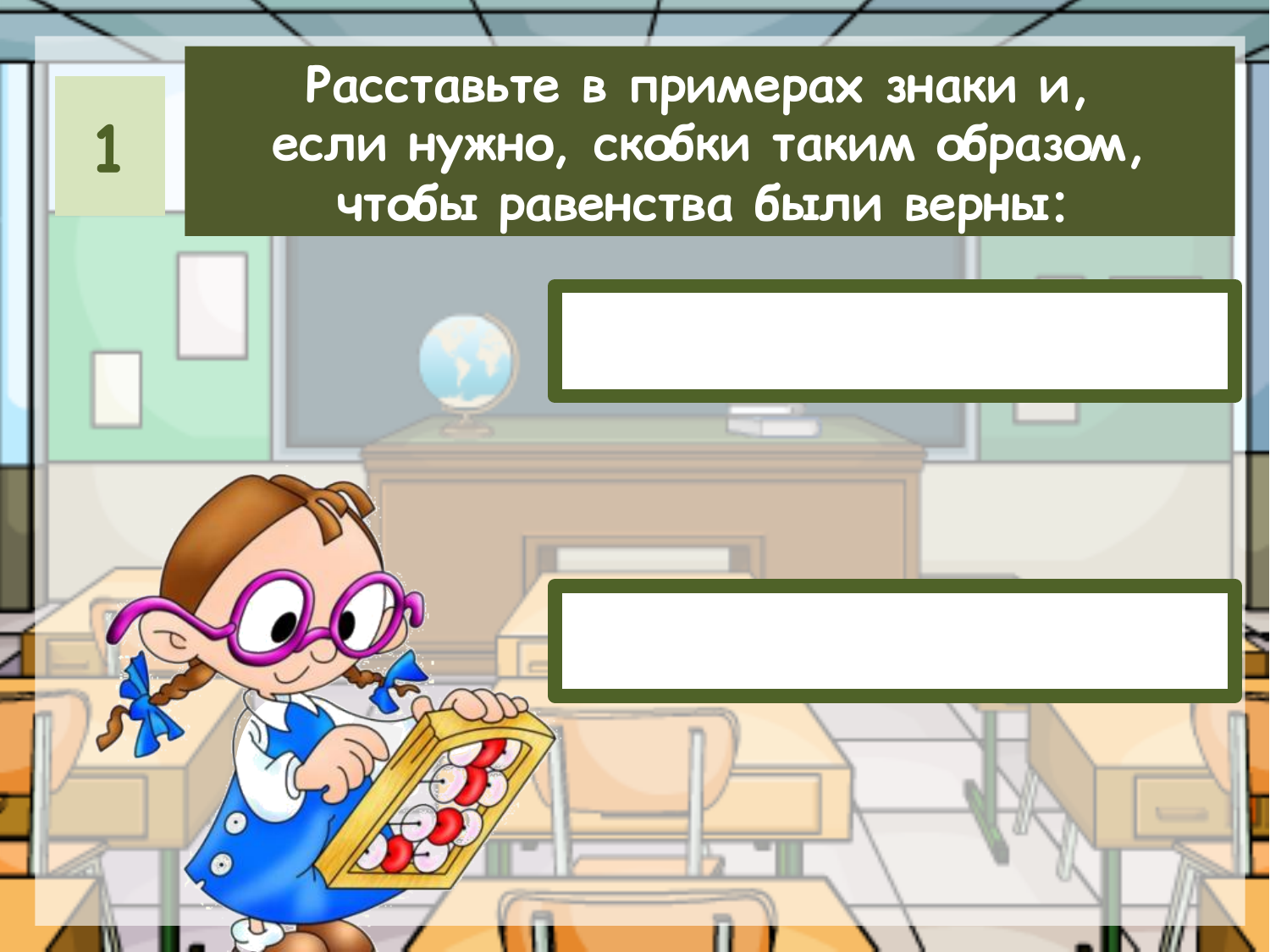

Расставьте в примерах знаки и,
если нужно, скобки таким образом,
чтобы равенства были верны:
1

(1+2)·3+4-5-6=2
1 2 3 4 5 6 = 2

(6·6-6):6=5
6 6 6 6 = 5